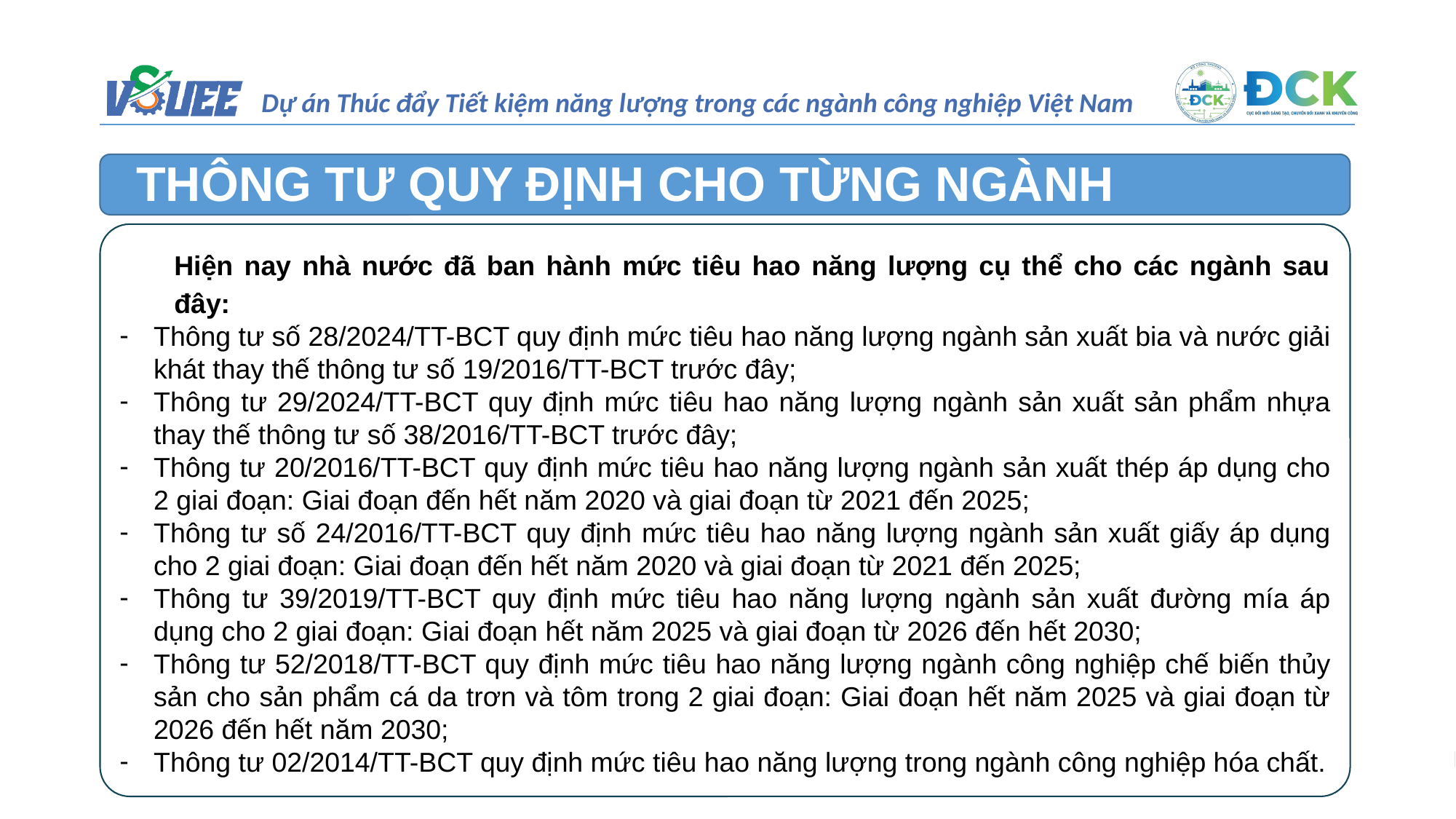

THÔNG TƯ QUY ĐỊNH CHO TỪNG NGÀNH
Hiện nay nhà nước đã ban hành mức tiêu hao năng lượng cụ thể cho các ngành sau đây:
Thông tư số 28/2024/TT-BCT quy định mức tiêu hao năng lượng ngành sản xuất bia và nước giải khát thay thế thông tư số 19/2016/TT-BCT trước đây;
Thông tư 29/2024/TT-BCT quy định mức tiêu hao năng lượng ngành sản xuất sản phẩm nhựa thay thế thông tư số 38/2016/TT-BCT trước đây;
Thông tư 20/2016/TT-BCT quy định mức tiêu hao năng lượng ngành sản xuất thép áp dụng cho 2 giai đoạn: Giai đoạn đến hết năm 2020 và giai đoạn từ 2021 đến 2025;
Thông tư số 24/2016/TT-BCT quy định mức tiêu hao năng lượng ngành sản xuất giấy áp dụng cho 2 giai đoạn: Giai đoạn đến hết năm 2020 và giai đoạn từ 2021 đến 2025;
Thông tư 39/2019/TT-BCT quy định mức tiêu hao năng lượng ngành sản xuất đường mía áp dụng cho 2 giai đoạn: Giai đoạn hết năm 2025 và giai đoạn từ 2026 đến hết 2030;
Thông tư 52/2018/TT-BCT quy định mức tiêu hao năng lượng ngành công nghiệp chế biến thủy sản cho sản phẩm cá da trơn và tôm trong 2 giai đoạn: Giai đoạn hết năm 2025 và giai đoạn từ 2026 đến hết năm 2030;
Thông tư 02/2014/TT-BCT quy định mức tiêu hao năng lượng trong ngành công nghiệp hóa chất.